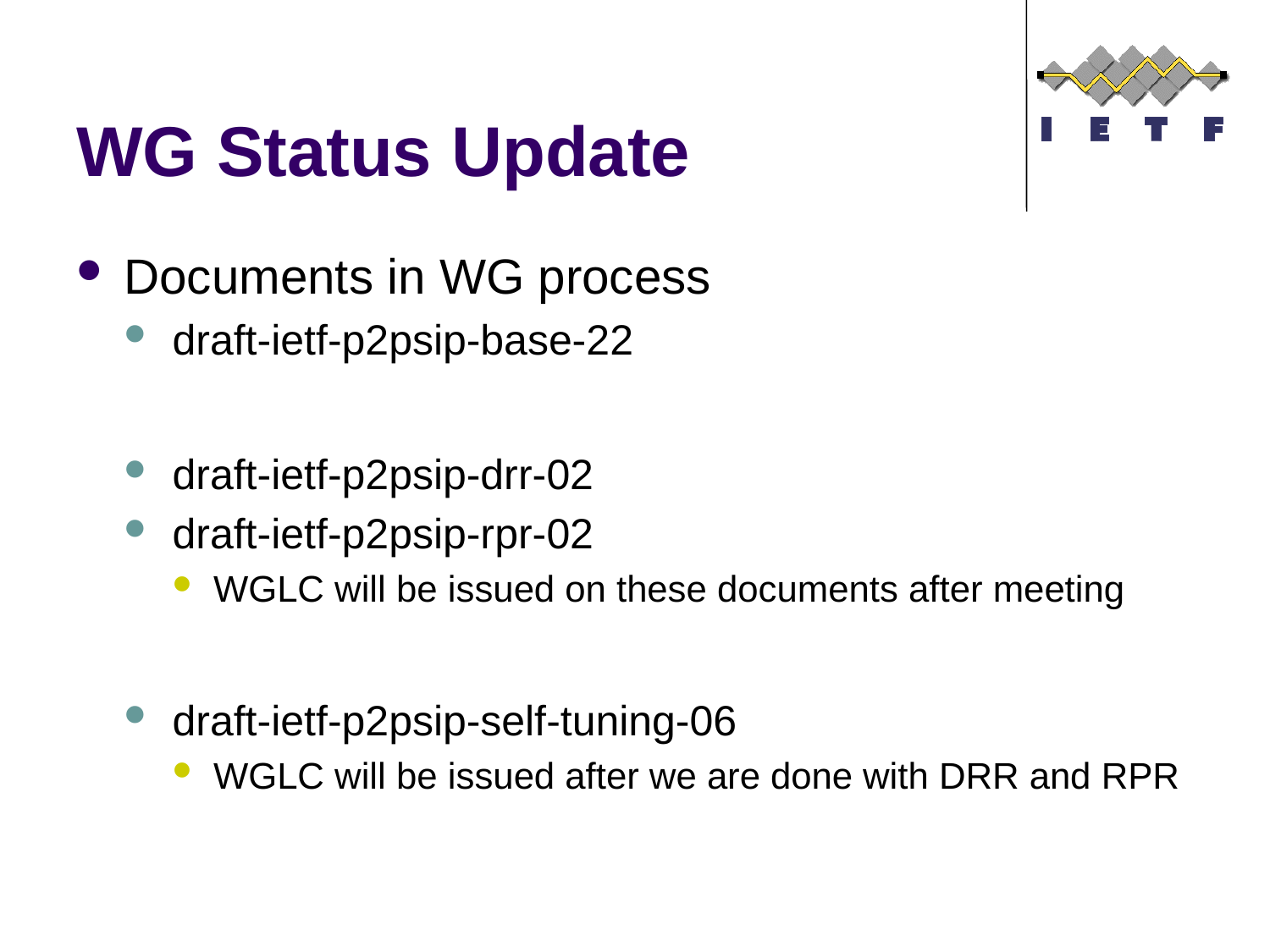

# WG Status Update
Documents in WG process
draft-ietf-p2psip-base-22

draft-ietf-p2psip-drr-02
draft-ietf-p2psip-rpr-02
WGLC will be issued on these documents after meeting

draft-ietf-p2psip-self-tuning-06
WGLC will be issued after we are done with DRR and RPR